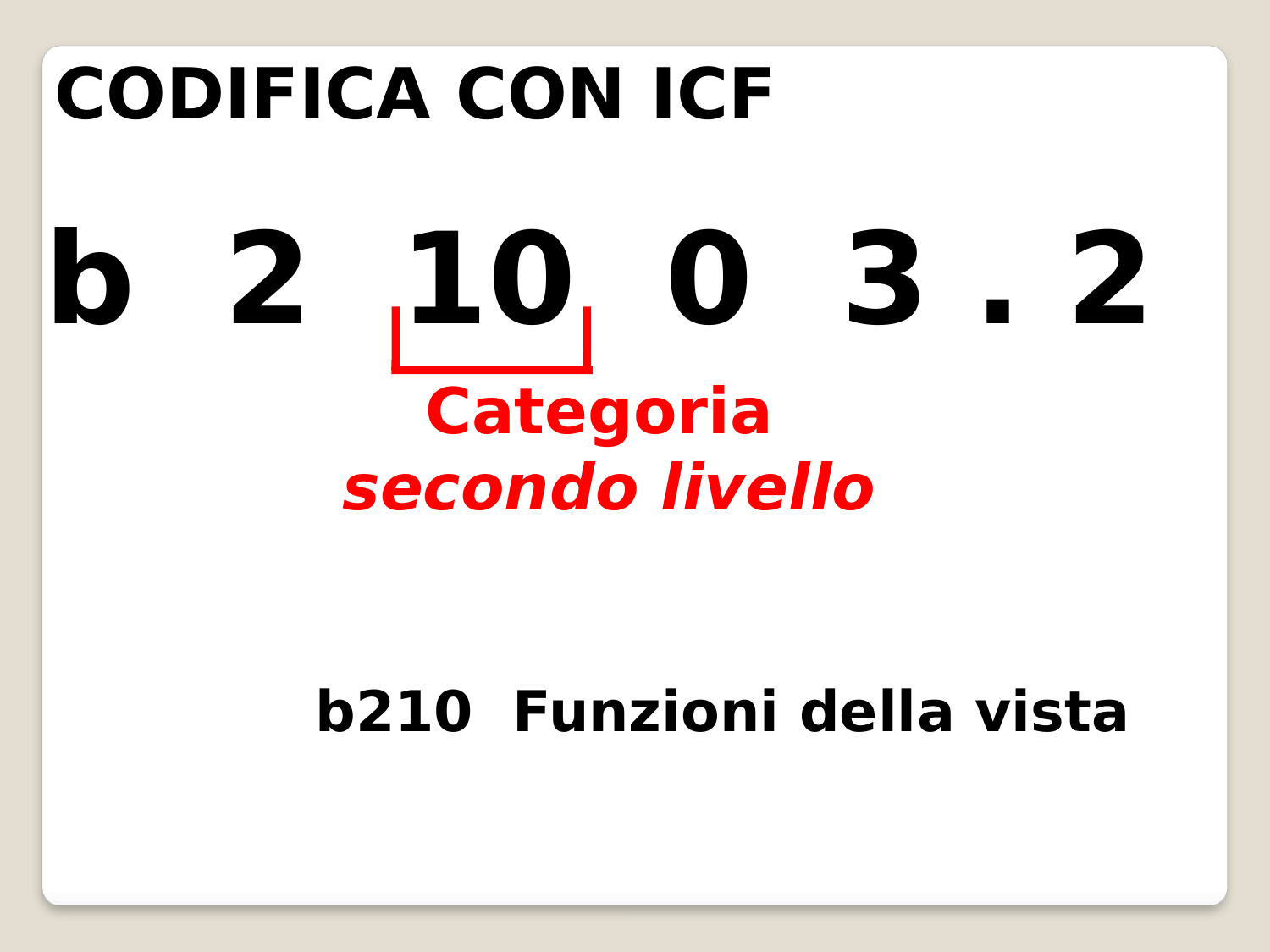

CODIFICA CON ICF

b  2  10  0  3 . 2

 	     		Categoria
	 	  secondo livello

 	        b210  Funzioni della vista